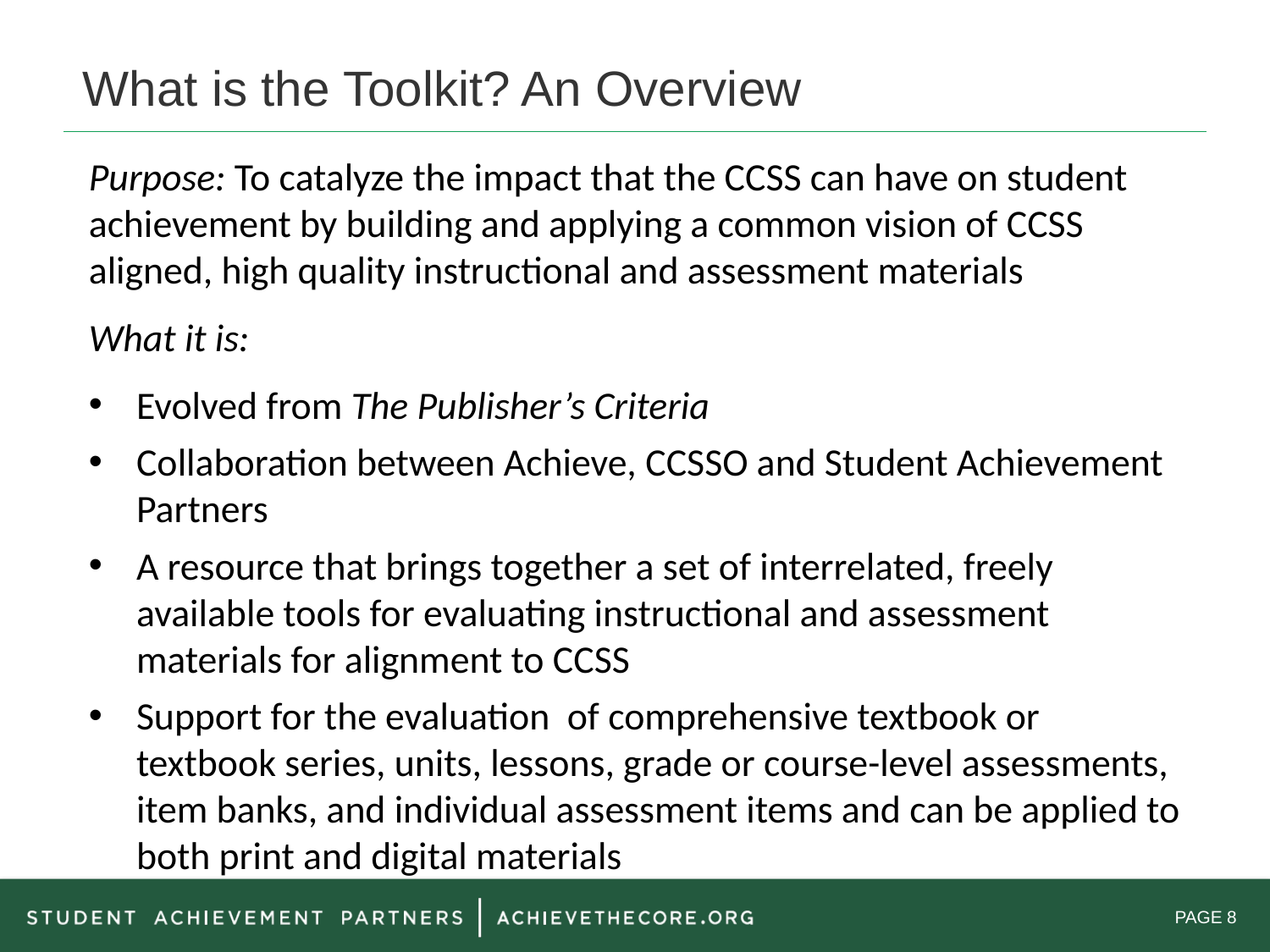

What is the Toolkit? An Overview
Purpose: To catalyze the impact that the CCSS can have on student achievement by building and applying a common vision of CCSS aligned, high quality instructional and assessment materials
What it is:
Evolved from The Publisher’s Criteria
Collaboration between Achieve, CCSSO and Student Achievement Partners
A resource that brings together a set of interrelated, freely available tools for evaluating instructional and assessment materials for alignment to CCSS
Support for the evaluation  of comprehensive textbook or textbook series, units, lessons, grade or course-level assessments, item banks, and individual assessment items and can be applied to both print and digital materials